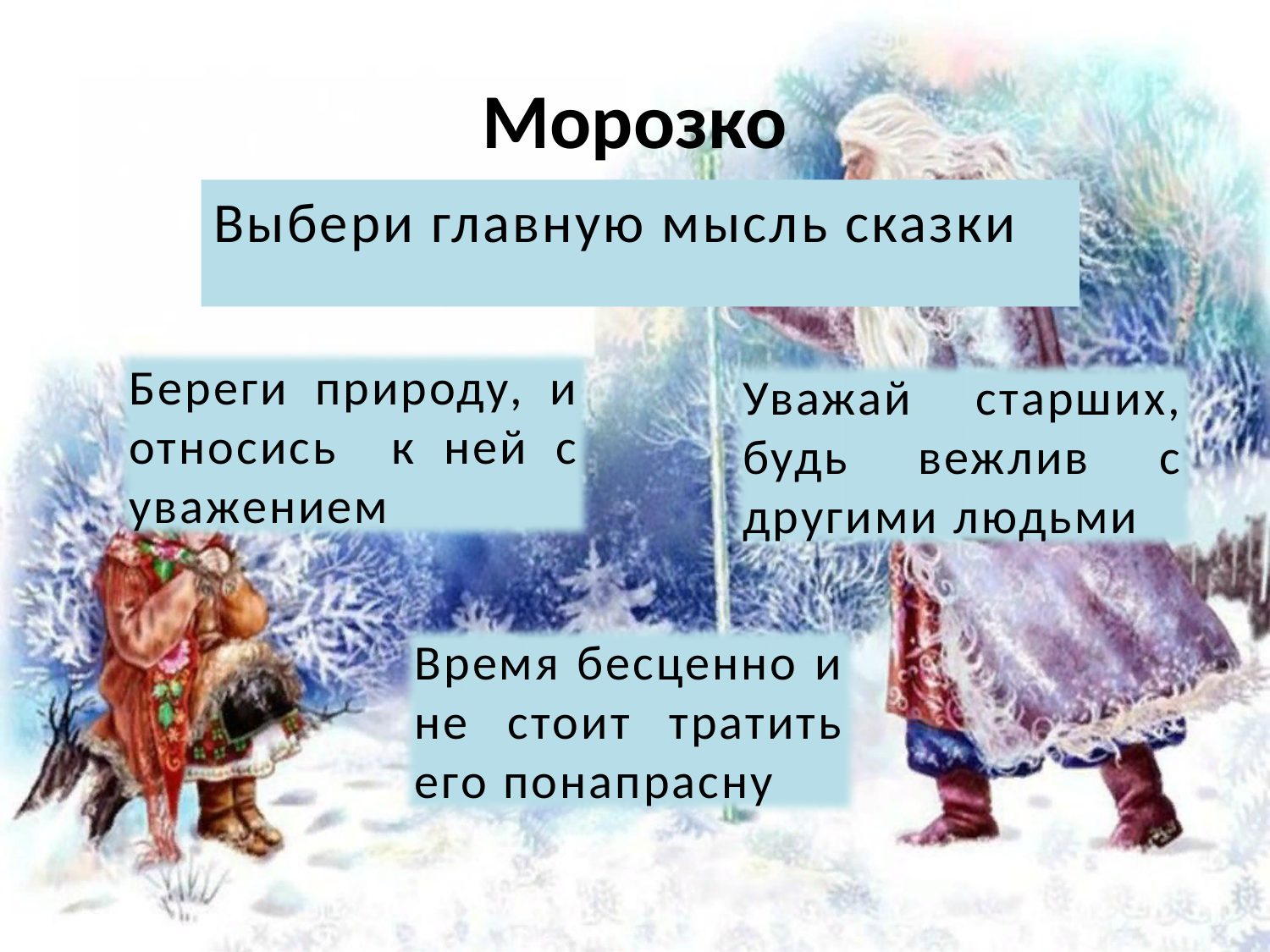

# Морозко
Выбери главную мысль сказки
Береги природу, и относись  к ней с уважением
Уважай старших, будь вежлив с другими людьми
Время бесценно и не стоит тратить его понапрасну